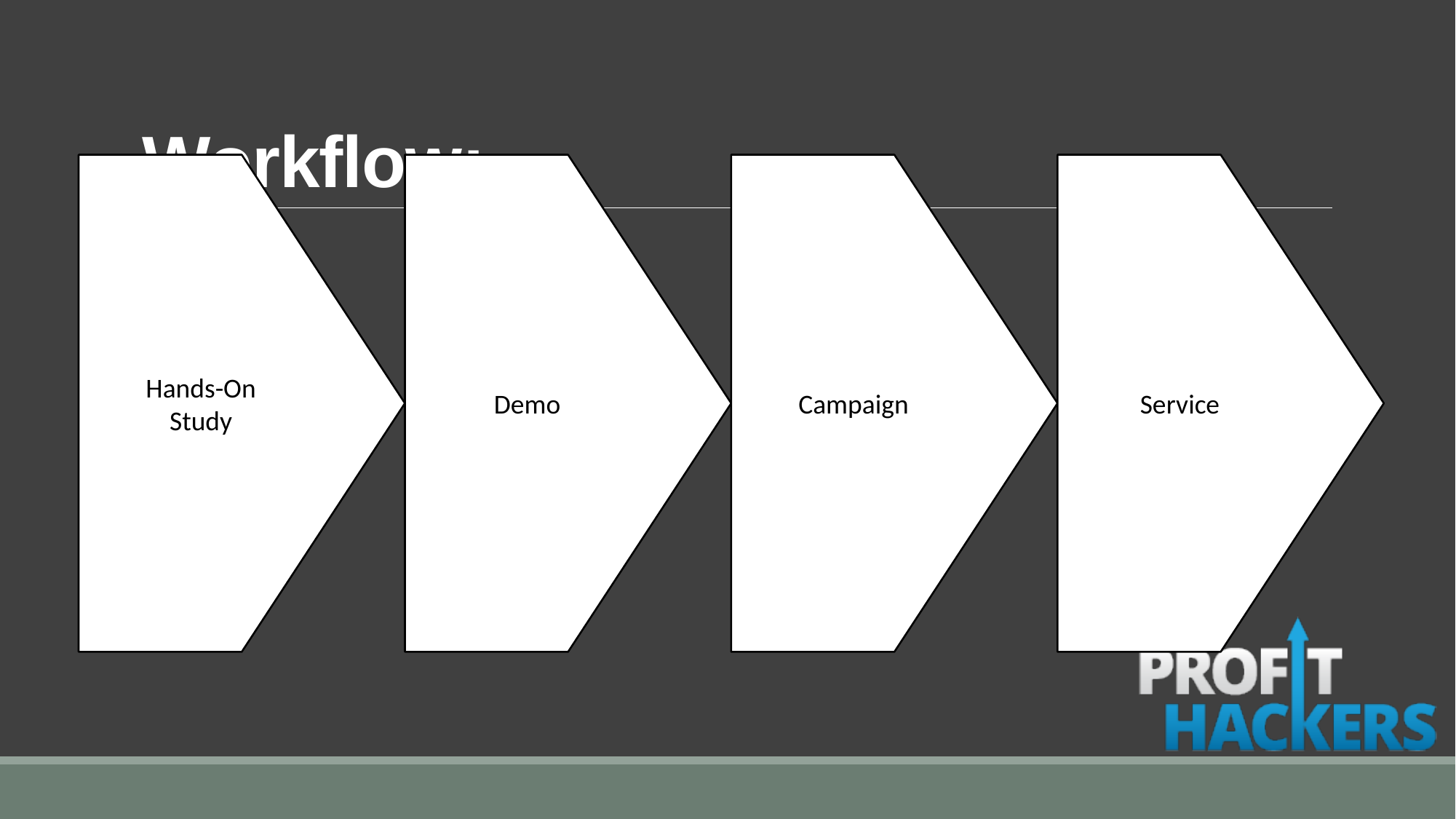

# Workflow:
Hands-On
Study
Demo
Campaign
Service